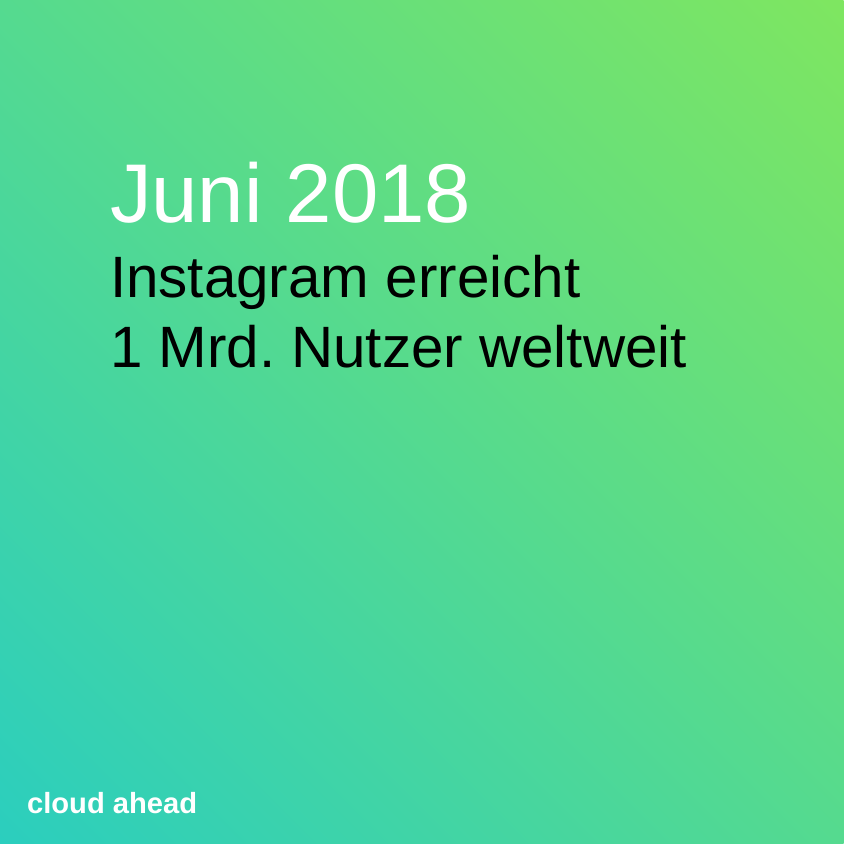

Juni 2018
Instagram erreicht
1 Mrd. Nutzer weltweit